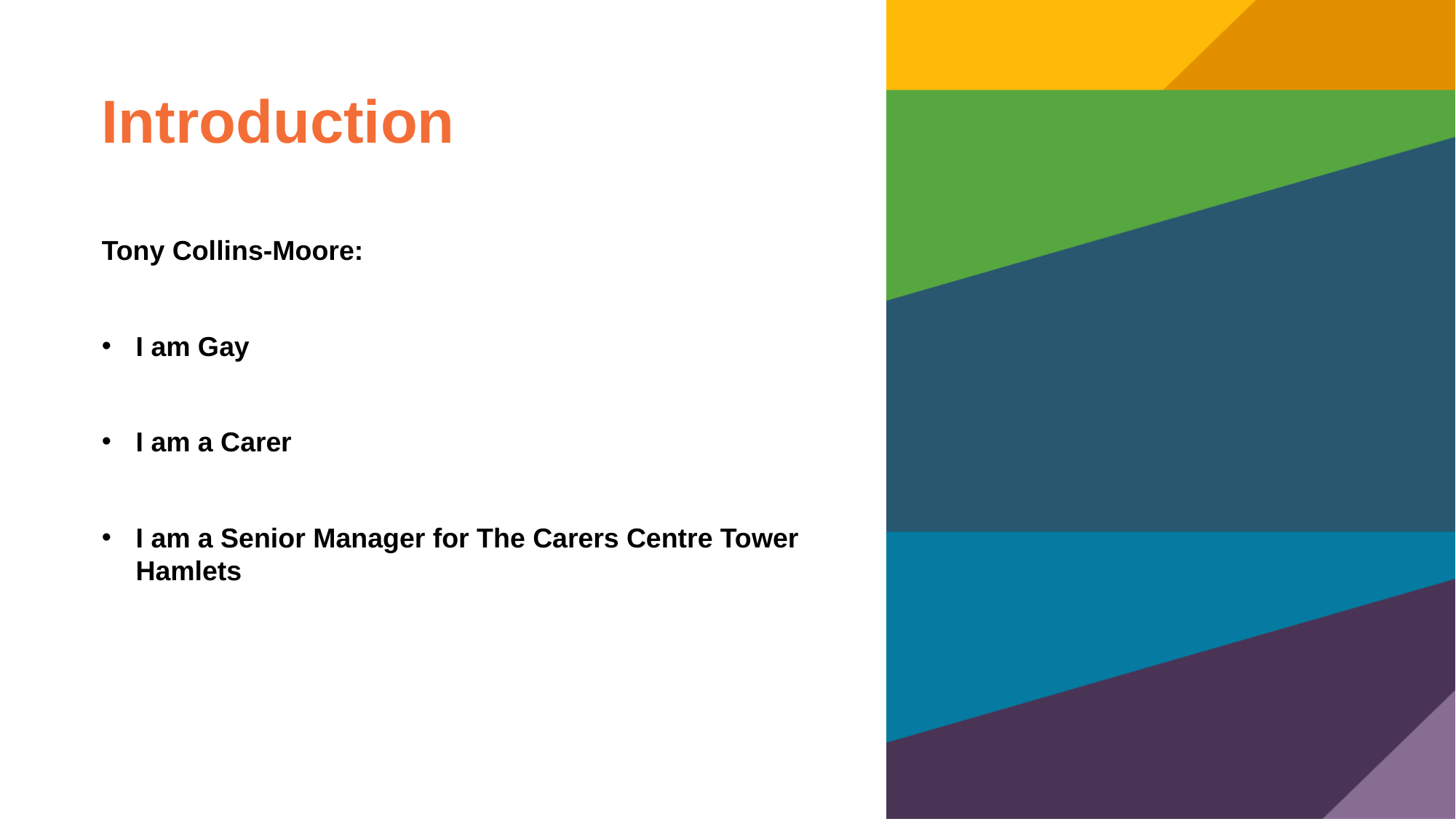

# Introduction
Tony Collins-Moore:

I am Gay

I am a Carer

I am a Senior Manager for The Carers Centre Tower Hamlets